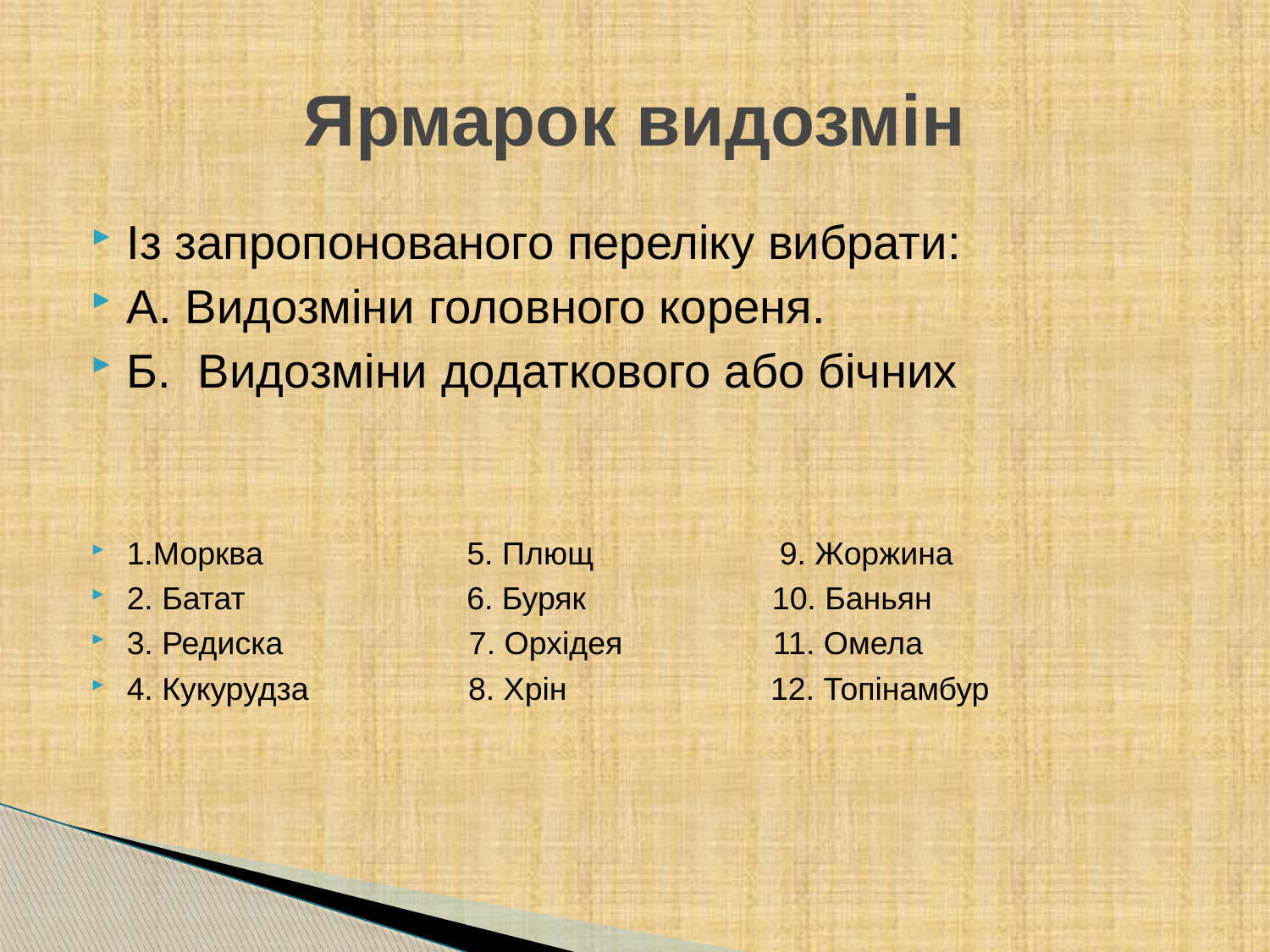

# Ярмарок видозмін
Із запропонованого переліку вибрати:
А. Видозміни головного кореня.
Б.  Видозміни додаткового або бічних

1.Морква                       5. Плющ                     9. Жоржина
2. Батат                         6. Буряк                     10. Баньян
3. Редиска                     7. Орхідея                 11. Омела
4. Кукурудза                  8. Хрін                       12. Топінамбур